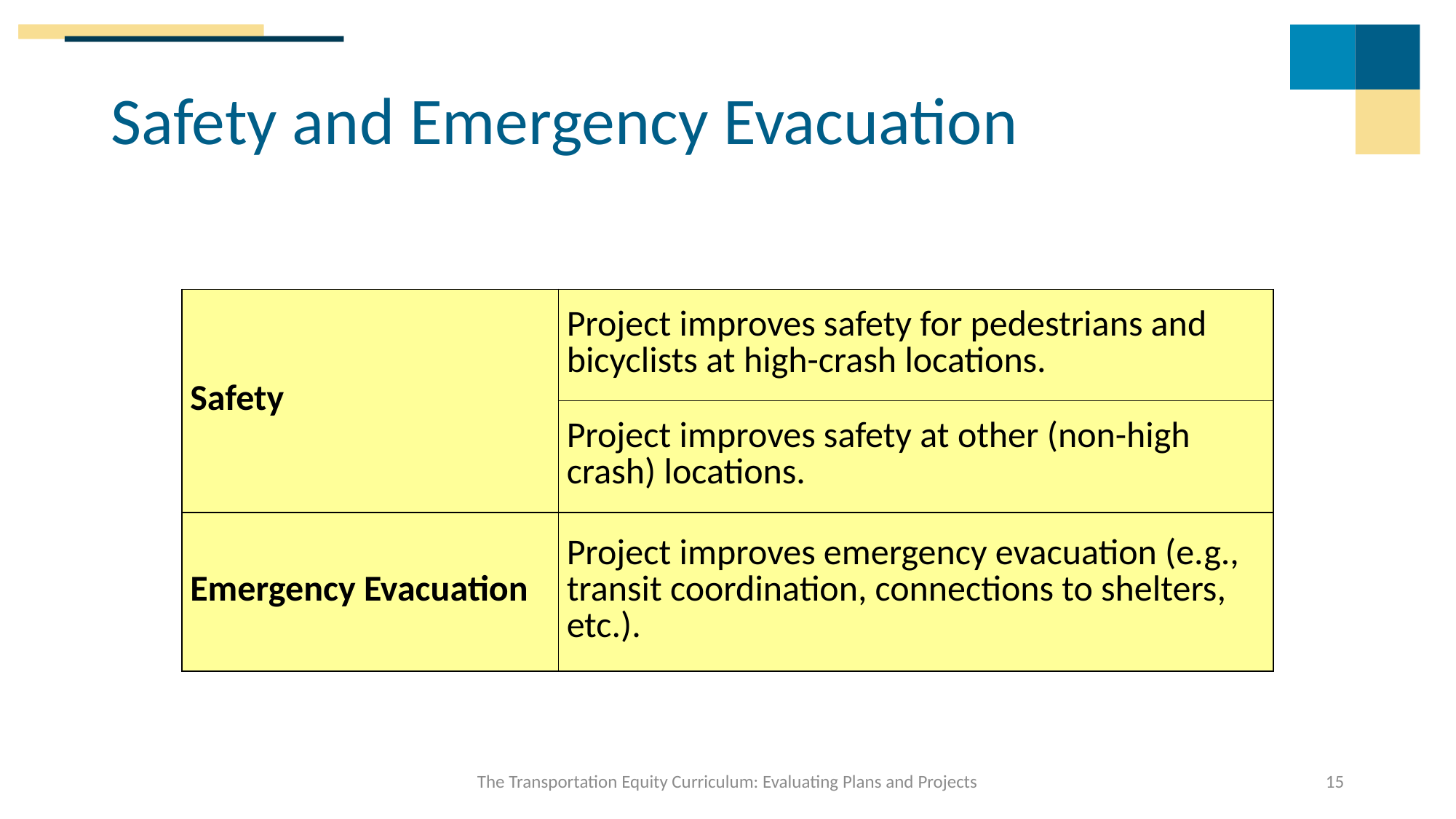

# Safety and Emergency Evacuation
| Safety | Project improves safety for pedestrians and bicyclists at high-crash locations. |
| --- | --- |
|  | Project improves safety at other (non-high crash) locations. |
| Emergency Evacuation | Project improves emergency evacuation (e.g., transit coordination, connections to shelters, etc.). |
The Transportation Equity Curriculum: Evaluating Plans and Projects
15